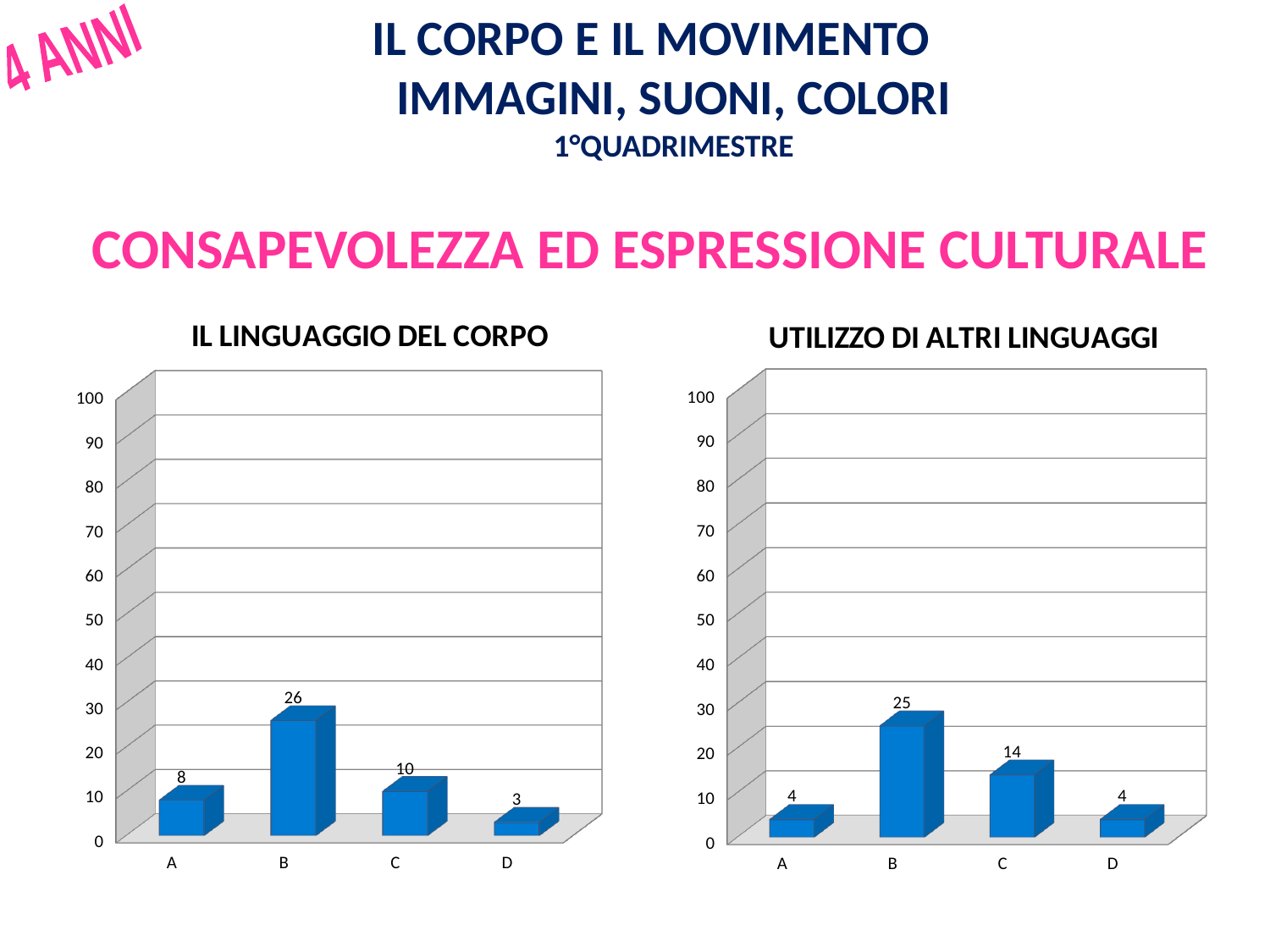

IL CORPO E IL MOVIMENTO
IMMAGINI, SUONI, COLORI
1°QUADRIMESTRE
 4 ANNI
Consapevolezza ed espressione culturale

[unsupported chart]

[unsupported chart]